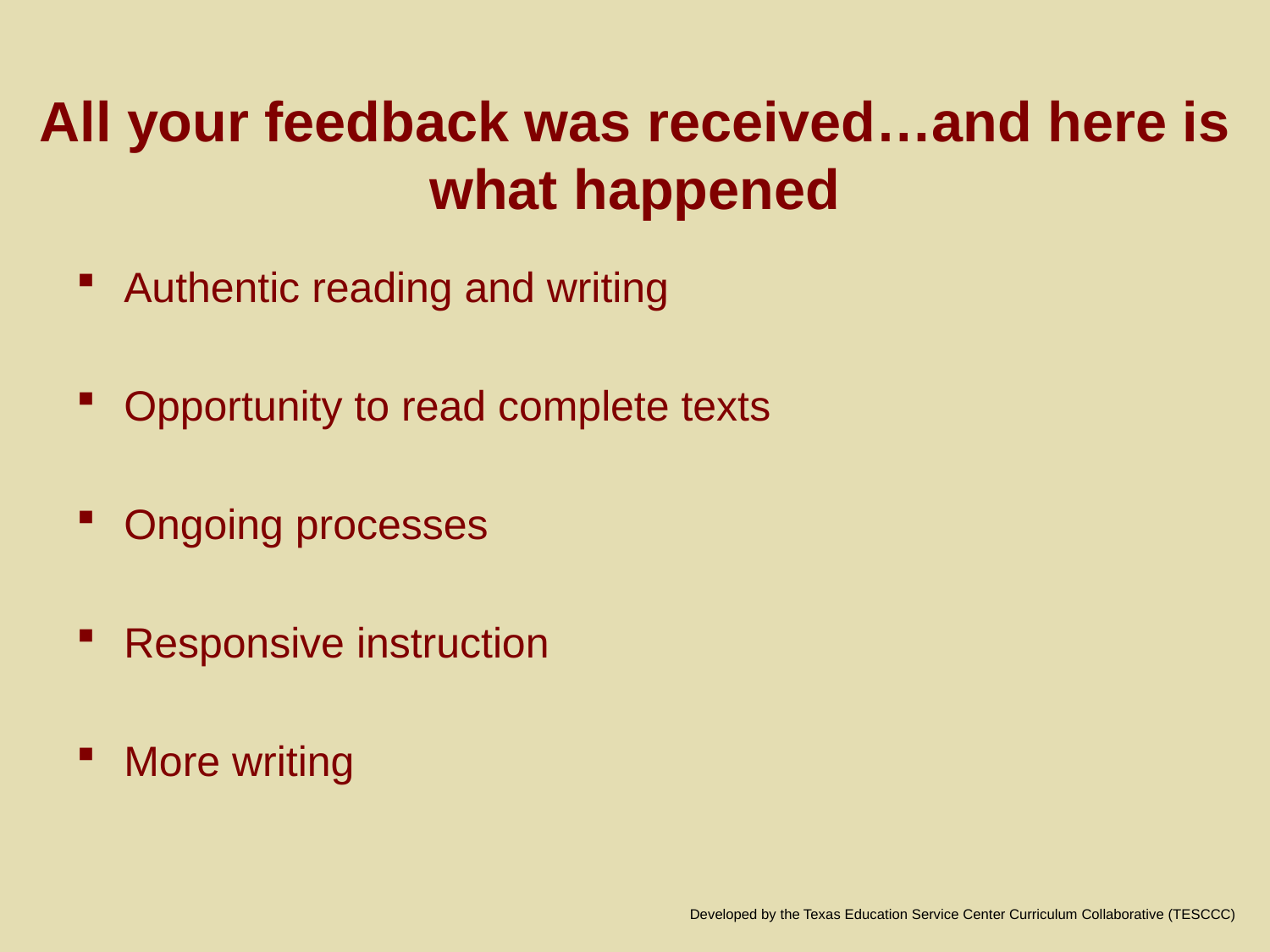

All your feedback was received…and here is what happened
Authentic reading and writing

Opportunity to read complete texts

Ongoing processes

Responsive instruction

More writing